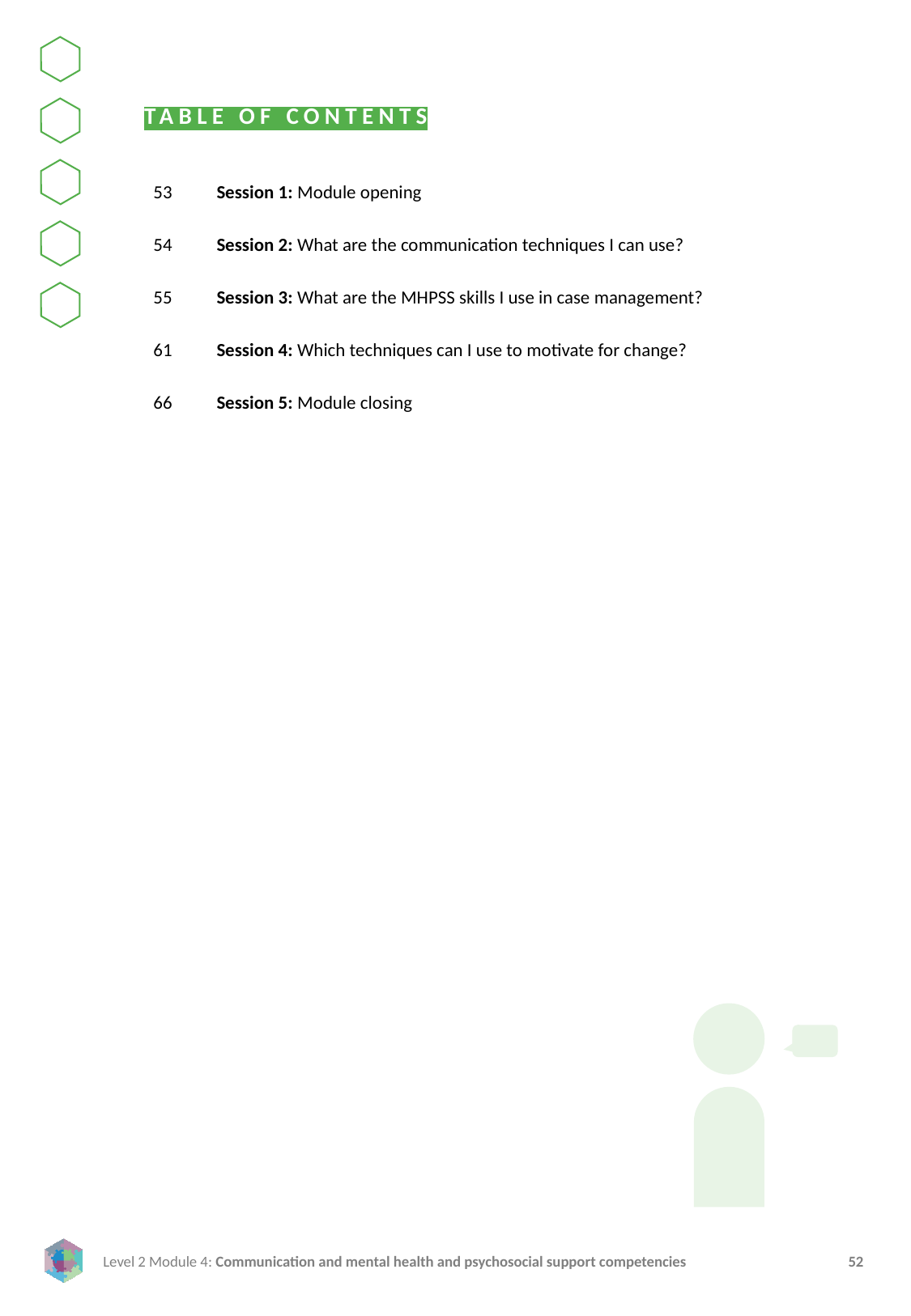

TABLE OF CONTENTS

53
54
55
61
66
Session 1: Module opening
Session 2: What are the communication techniques I can use?
Session 3: What are the MHPSS skills I use in case management?
Session 4: Which techniques can I use to motivate for change?
Session 5: Module closing